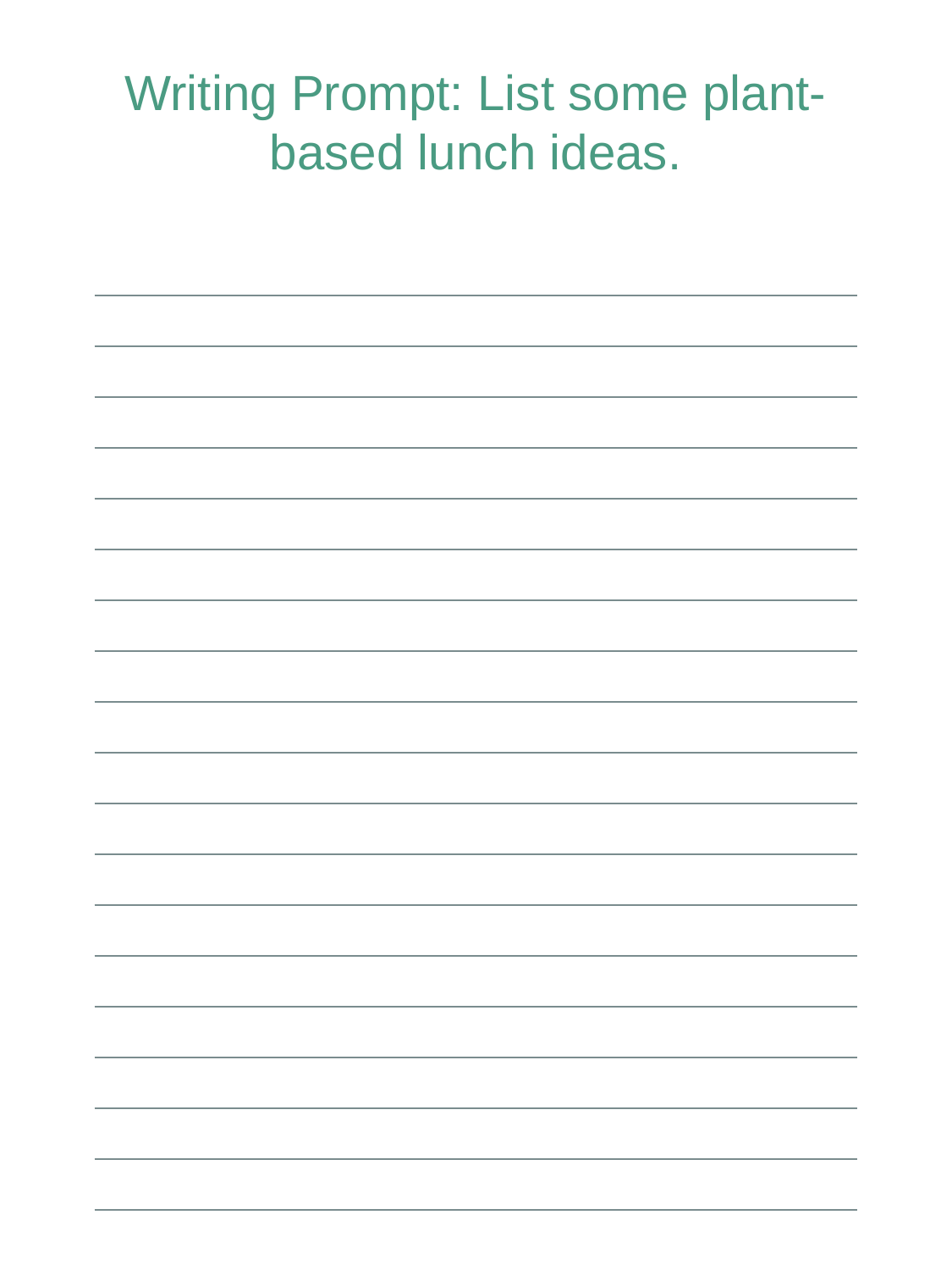

Writing Prompt: List some plant-based lunch ideas.
|  |
| --- |
|  |
|  |
|  |
|  |
|  |
|  |
|  |
|  |
|  |
|  |
|  |
|  |
|  |
|  |
|  |
|  |
|  |